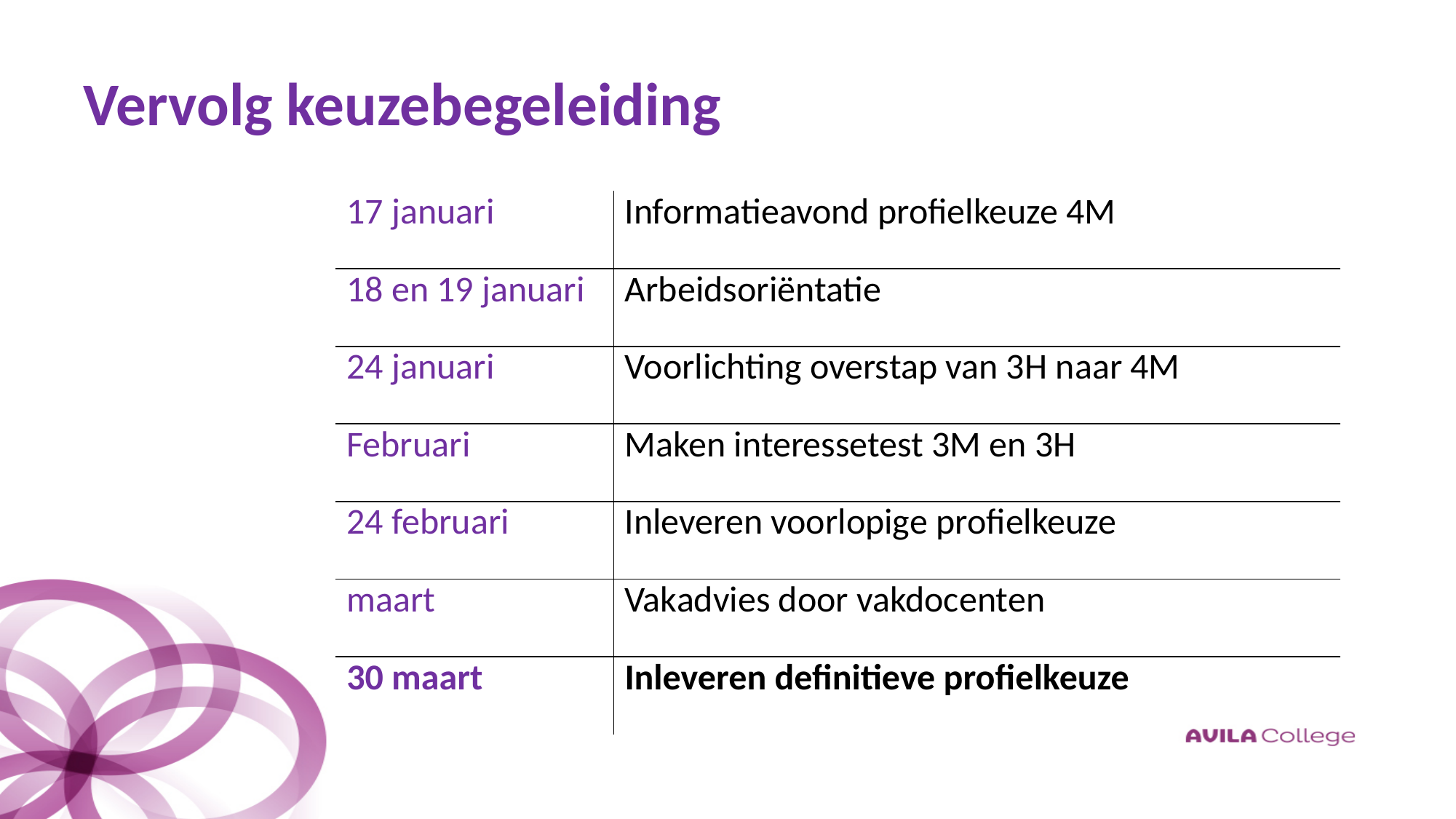

# Vervolg keuzebegeleiding
| 17 januari | Informatieavond profielkeuze 4M |
| --- | --- |
| 18 en 19 januari | Arbeidsoriëntatie |
| 24 januari | Voorlichting overstap van 3H naar 4M |
| Februari | Maken interessetest 3M en 3H |
| 24 februari | Inleveren voorlopige profielkeuze |
| maart | Vakadvies door vakdocenten |
| 30 maart | Inleveren definitieve profielkeuze |